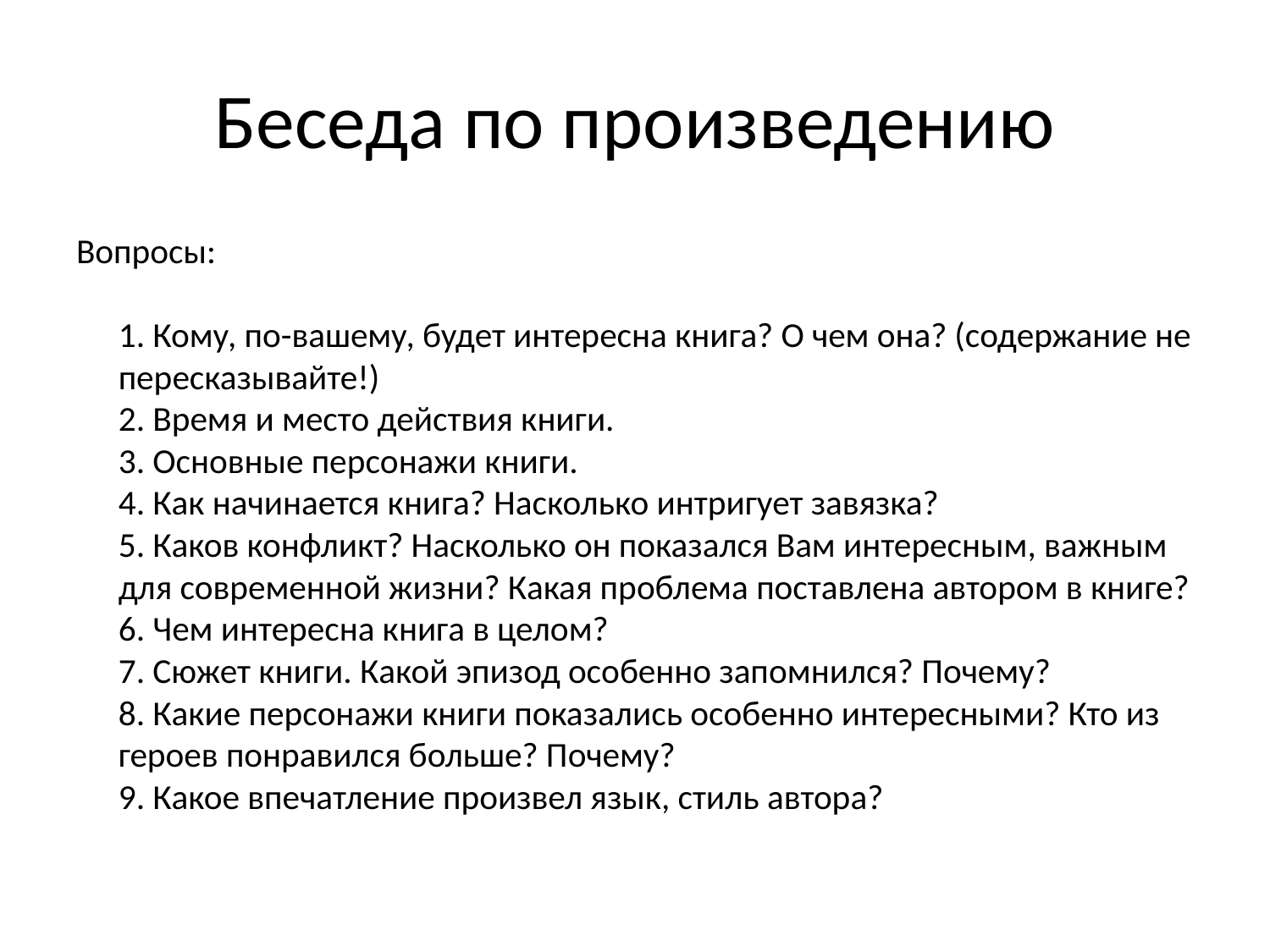

# Беседа по произведению
Вопросы:
1. Кому, по-вашему, будет интересна книга? О чем она? (содержание не пересказывайте!)
2. Время и место действия книги.
3. Основные персонажи книги.
4. Как начинается книга? Насколько интригует завязка?
5. Каков конфликт? Насколько он показался Вам интересным, важным для современной жизни? Какая проблема поставлена автором в книге?
6. Чем интересна книга в целом?
7. Сюжет книги. Какой эпизод особенно запомнился? Почему?
8. Какие персонажи книги показались особенно интересными? Кто из героев понравился больше? Почему?
9. Какое впечатление произвел язык, стиль автора?